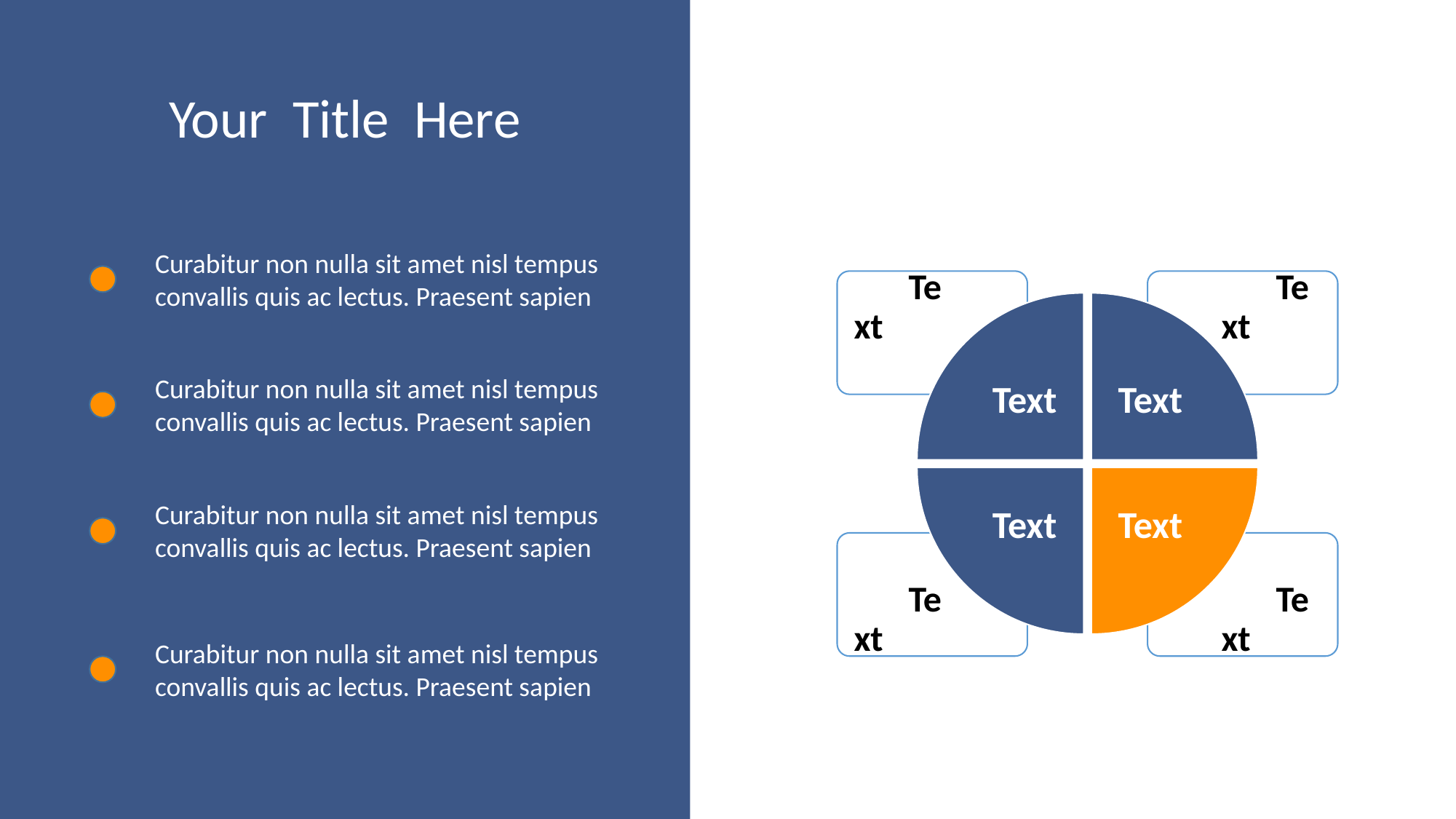

Your  Title  Here
Curabitur non nulla sit amet nisl tempus convallis quis ac lectus. Praesent sapien

Text
Text
Text
Text
Curabitur non nulla sit amet nisl tempus convallis quis ac lectus. Praesent sapien

Text
Text
Curabitur non nulla sit amet nisl tempus convallis quis ac lectus. Praesent sapien

Text
Text
Curabitur non nulla sit amet nisl tempus convallis quis ac lectus. Praesent sapien